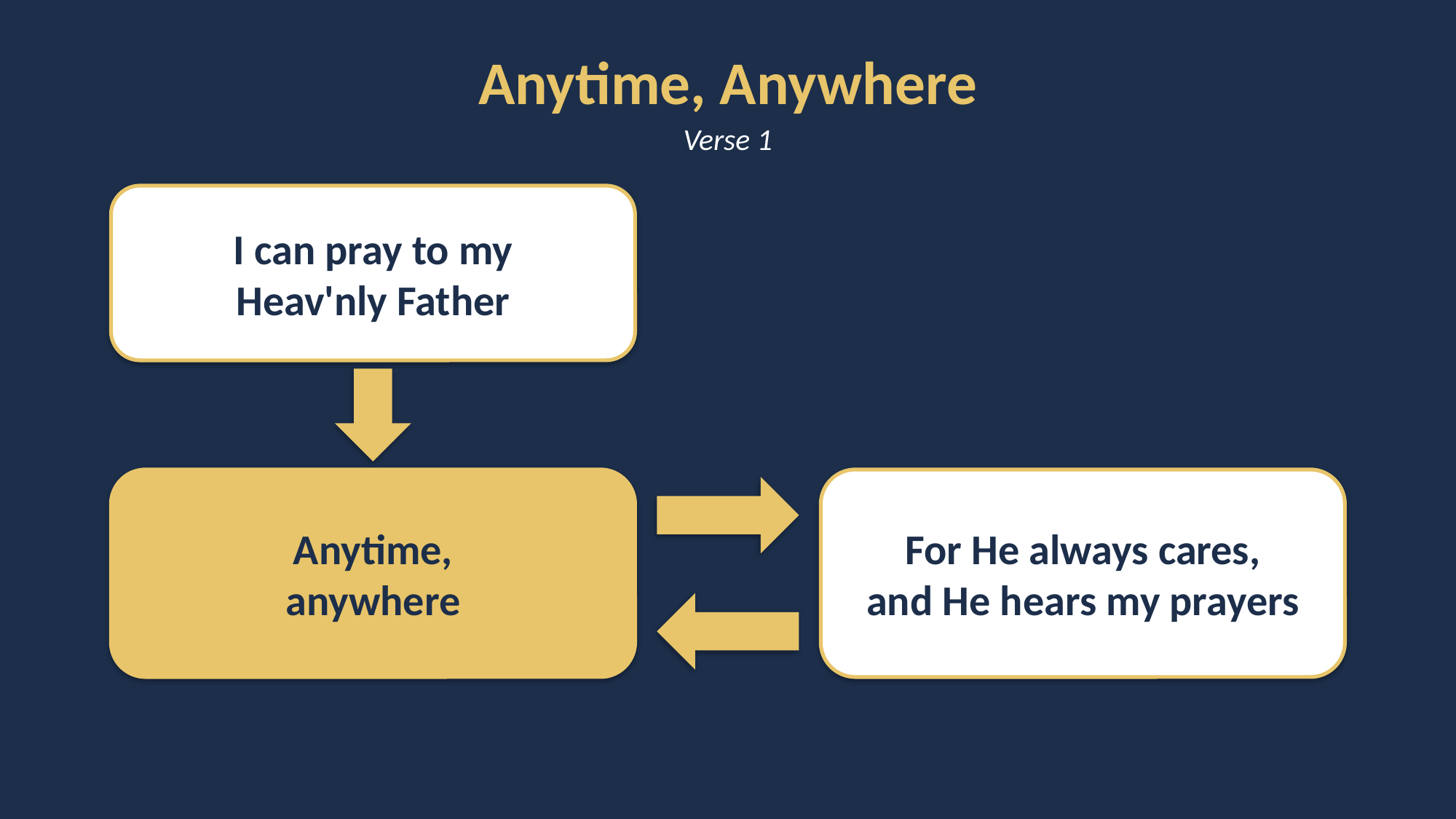

Anytime, Anywhere
Verse 1
I can pray to my
Heav'nly Father

Anytime,
anywhere
For He always cares,
and He hears my prayers